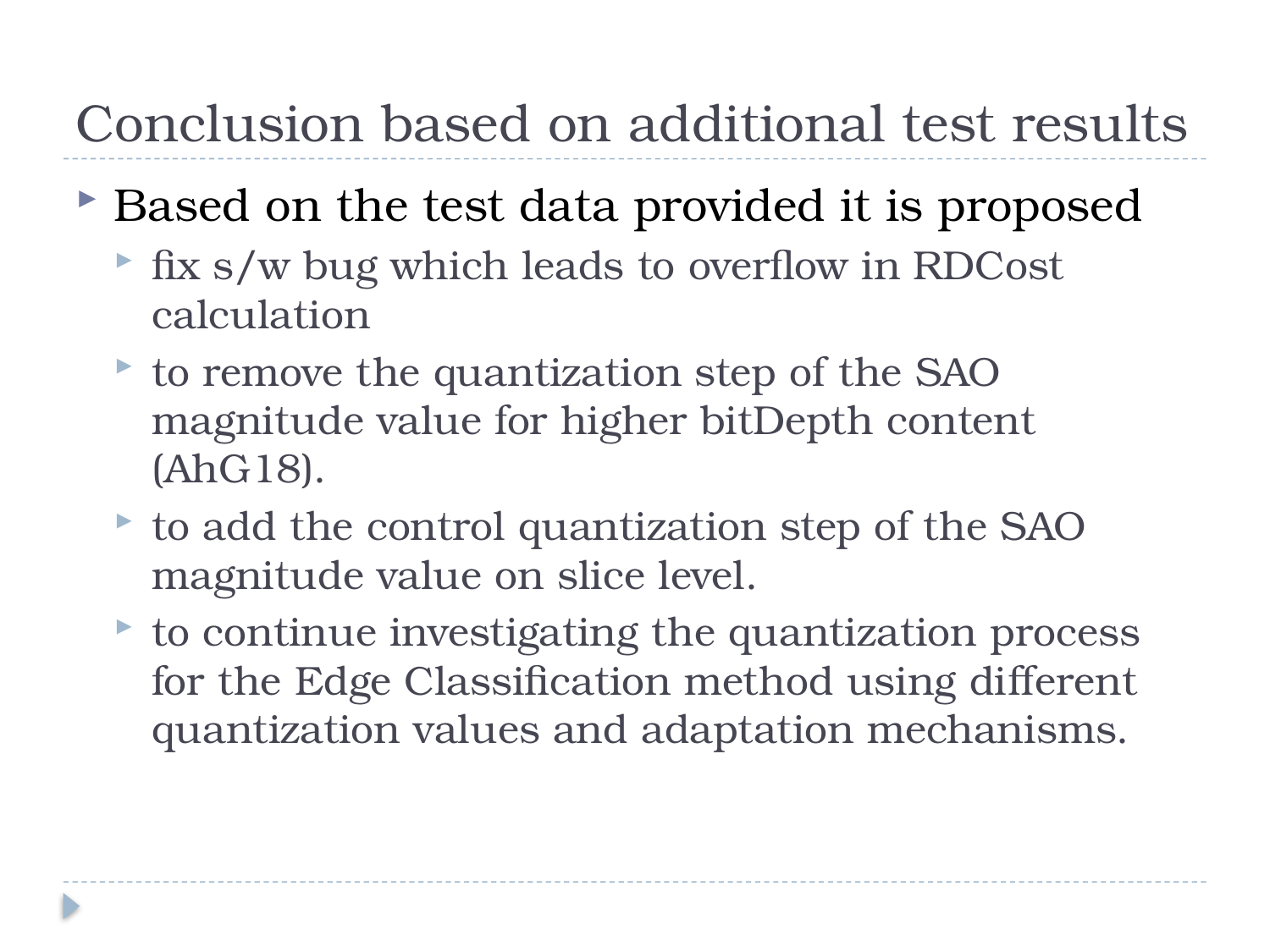

# Conclusion based on additional test results
Based on the test data provided it is proposed
fix s/w bug which leads to overflow in RDCost calculation
to remove the quantization step of the SAO magnitude value for higher bitDepth content (AhG18).
to add the control quantization step of the SAO magnitude value on slice level.
to continue investigating the quantization process for the Edge Classification method using different quantization values and adaptation mechanisms.